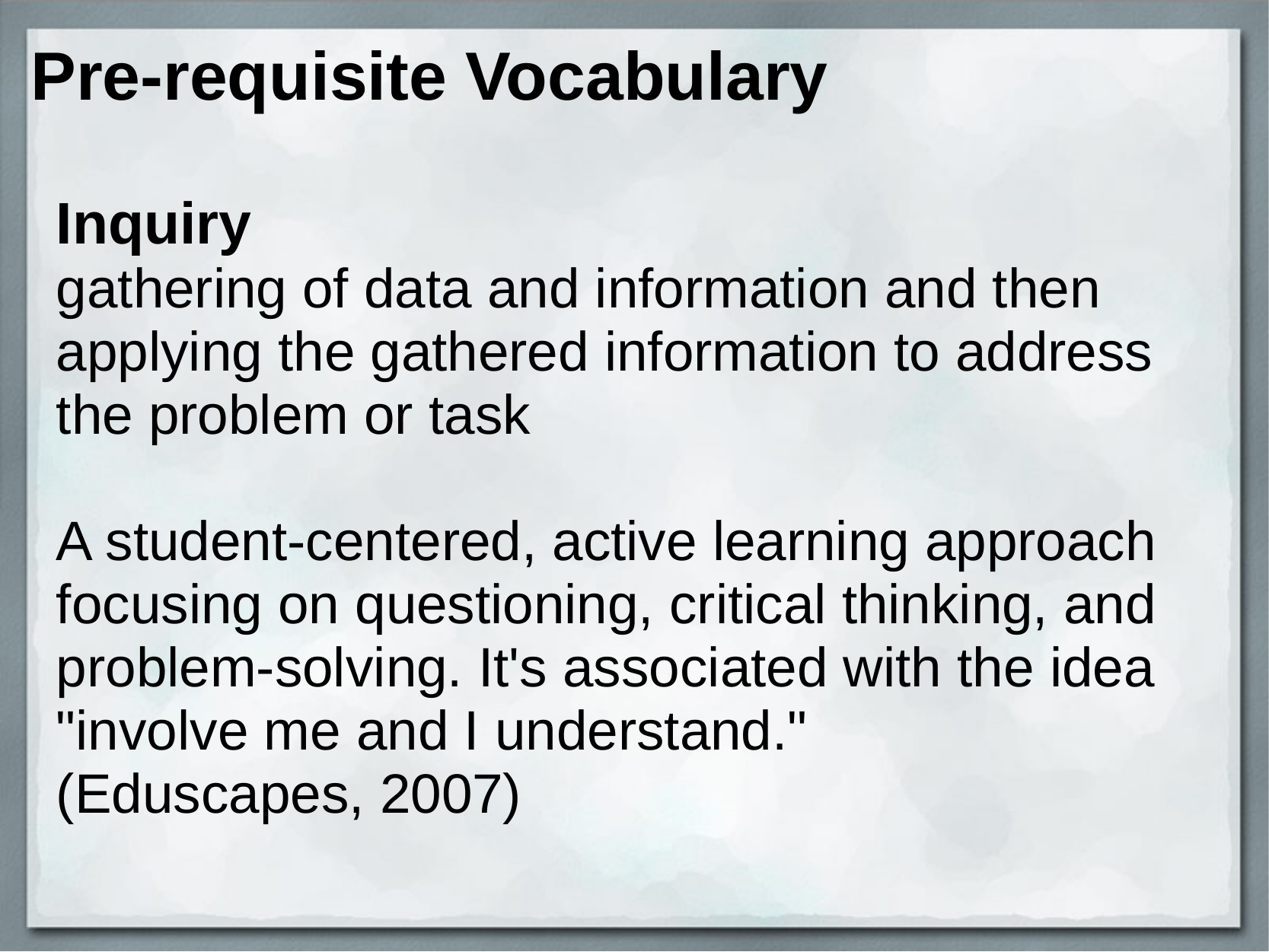

# Pre-requisite Vocabulary
Inquiry
gathering of data and information and then applying the gathered information to address the problem or task

A student-centered, active learning approach focusing on questioning, critical thinking, and problem-solving. It's associated with the idea "involve me and I understand."
(Eduscapes, 2007)